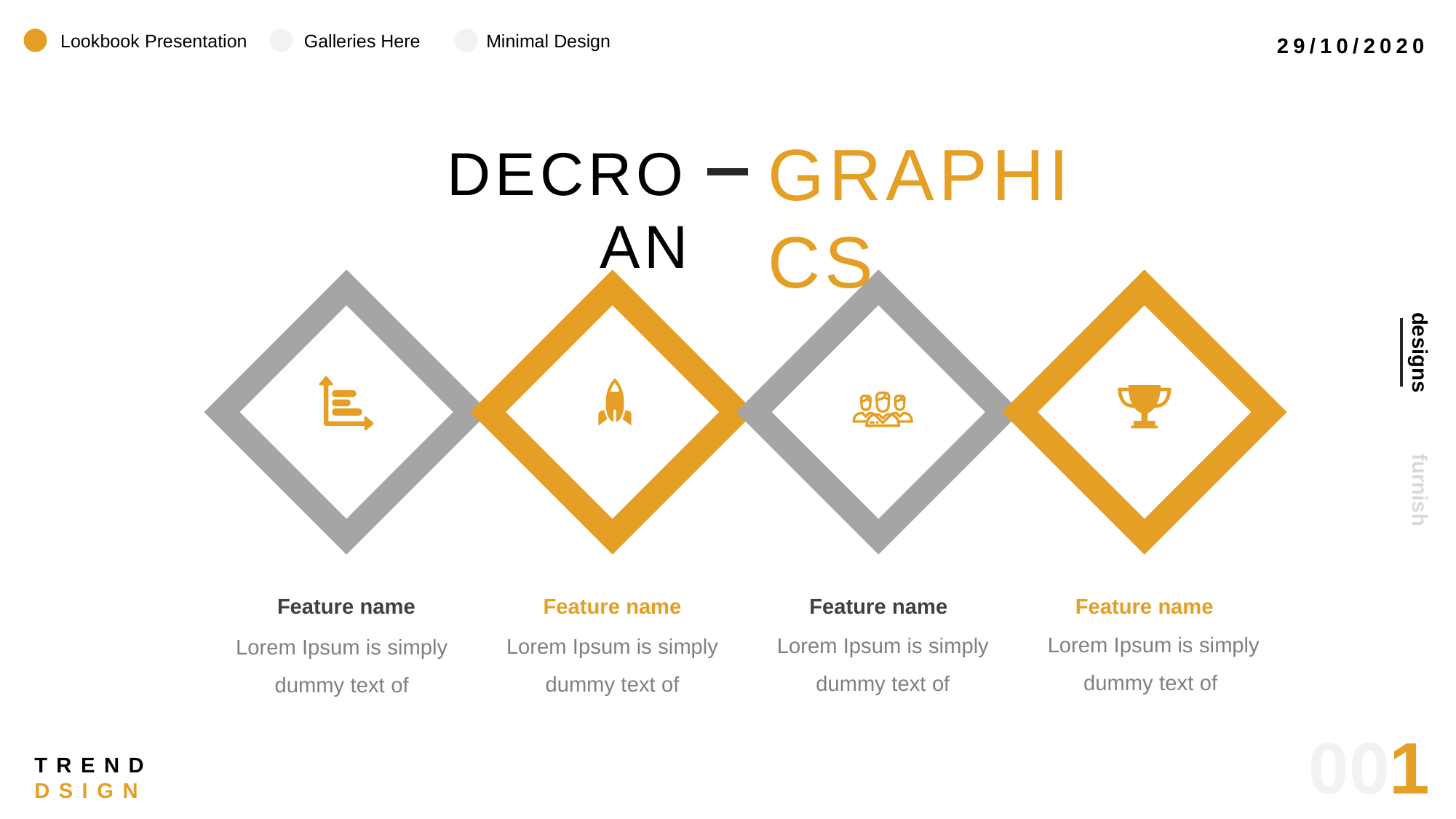

29/10/2020

Lookbook Presentation
Galleries Here
Minimal Design
GRAPHICS
DECROAN

designs

furnish
Feature name
Feature name
Feature name
Feature name
Lorem Ipsum is simply dummy text of
Lorem Ipsum is simply dummy text of
Lorem Ipsum is simply dummy text of
Lorem Ipsum is simply dummy text of
001
TRENDDSIGN